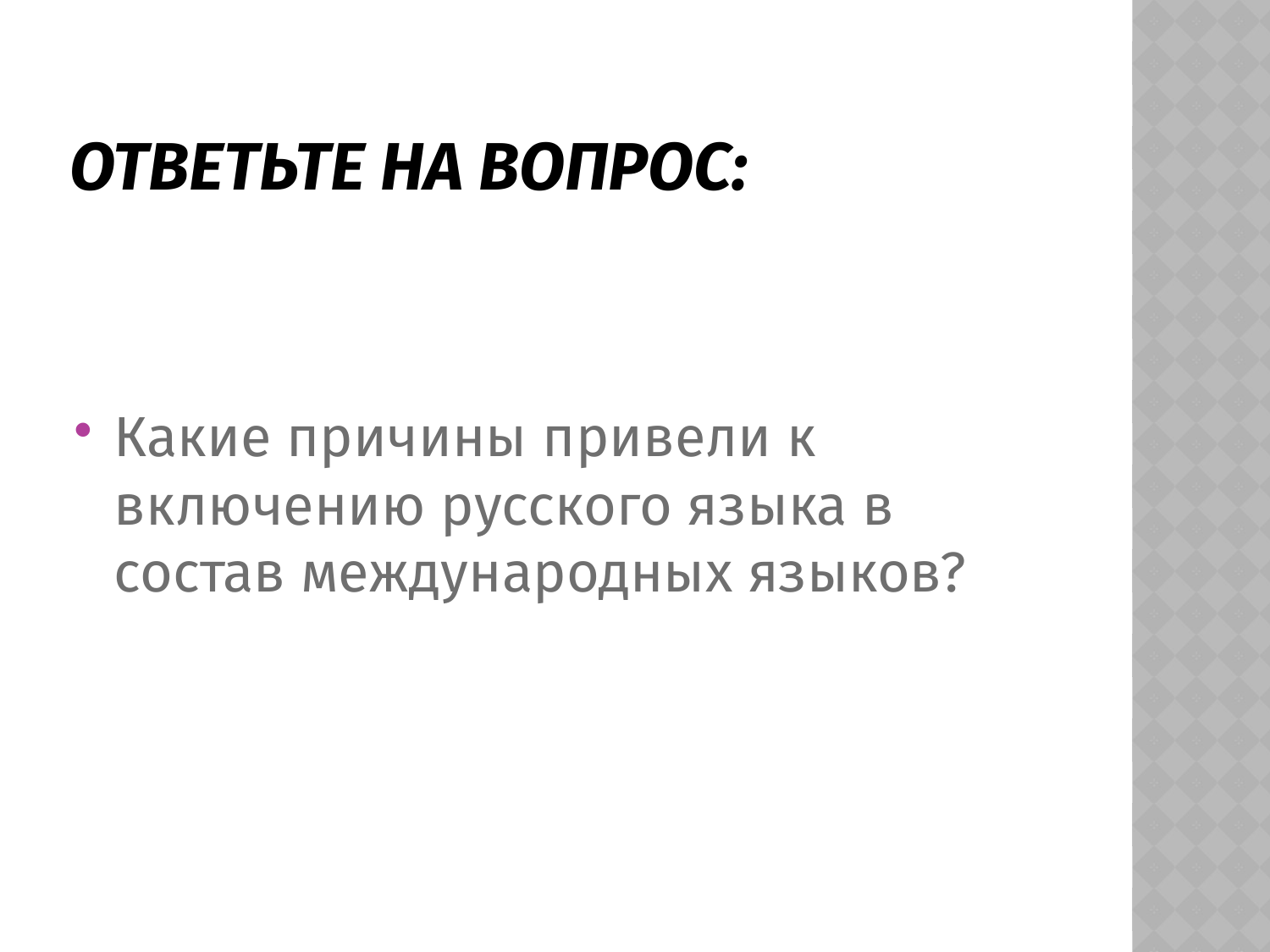

# Ответьте на вопрос:

Какие причины привели к включению русского языка в состав международных языков?